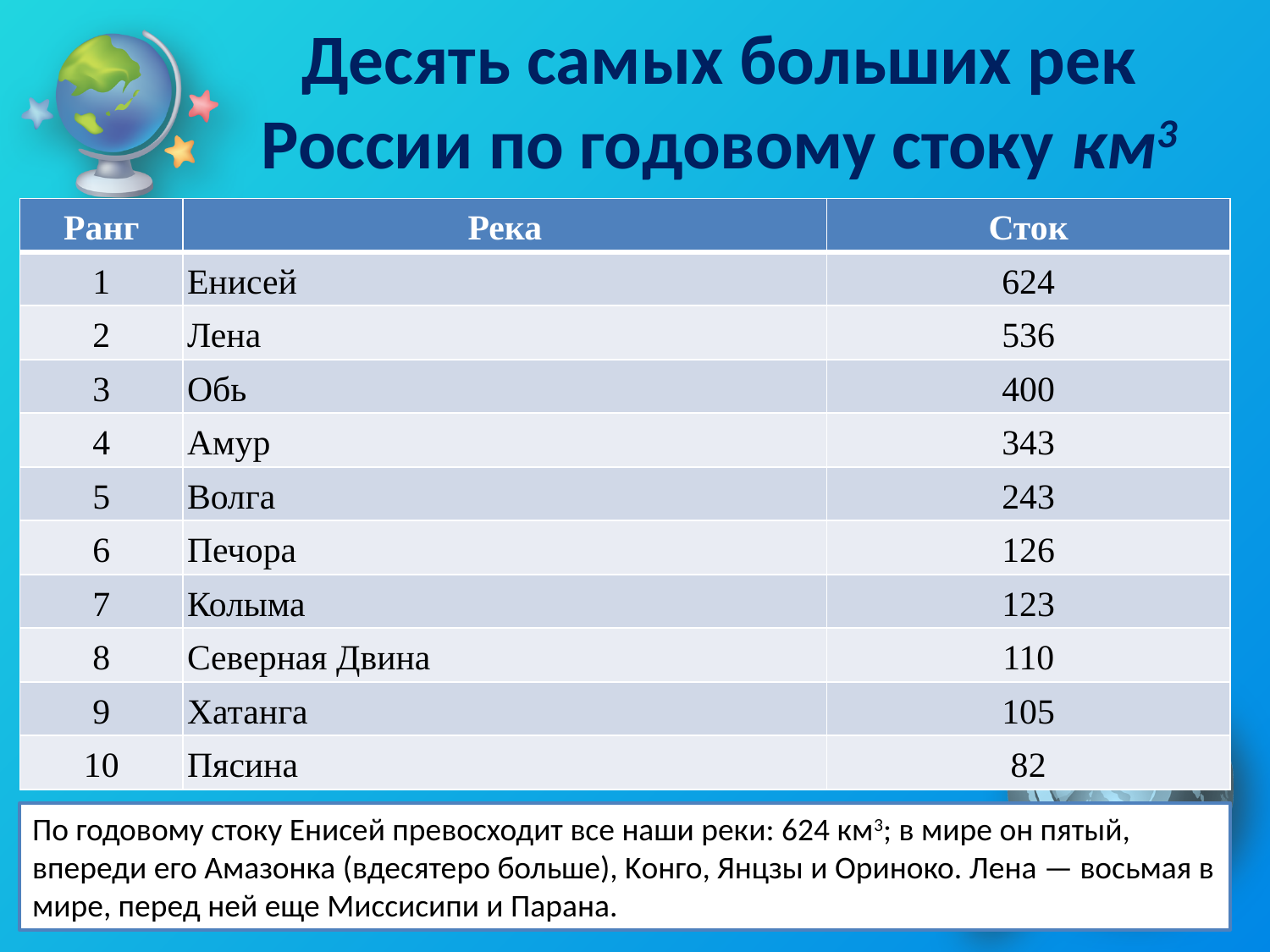

# Десять самых больших рек России по годовому стоку км3
| Ранг | Река | Сток |
| --- | --- | --- |
| 1 | Енисей | 624 |
| 2 | Лена | 536 |
| 3 | Обь | 400 |
| 4 | Амур | 343 |
| 5 | Волга | 243 |
| 6 | Печора | 126 |
| 7 | Колыма | 123 |
| 8 | Северная Двина | 110 |
| 9 | Хатанга | 105 |
| 10 | Пясина | 82 |
По годовому стоку Енисей превосходит все наши реки: 624 км3; в мире он пятый, впереди его Амазонка (вдесятеро больше), Kонго, Янцзы и Ориноко. Лена — восьмая в мире, перед ней еще Миссисипи и Парана.